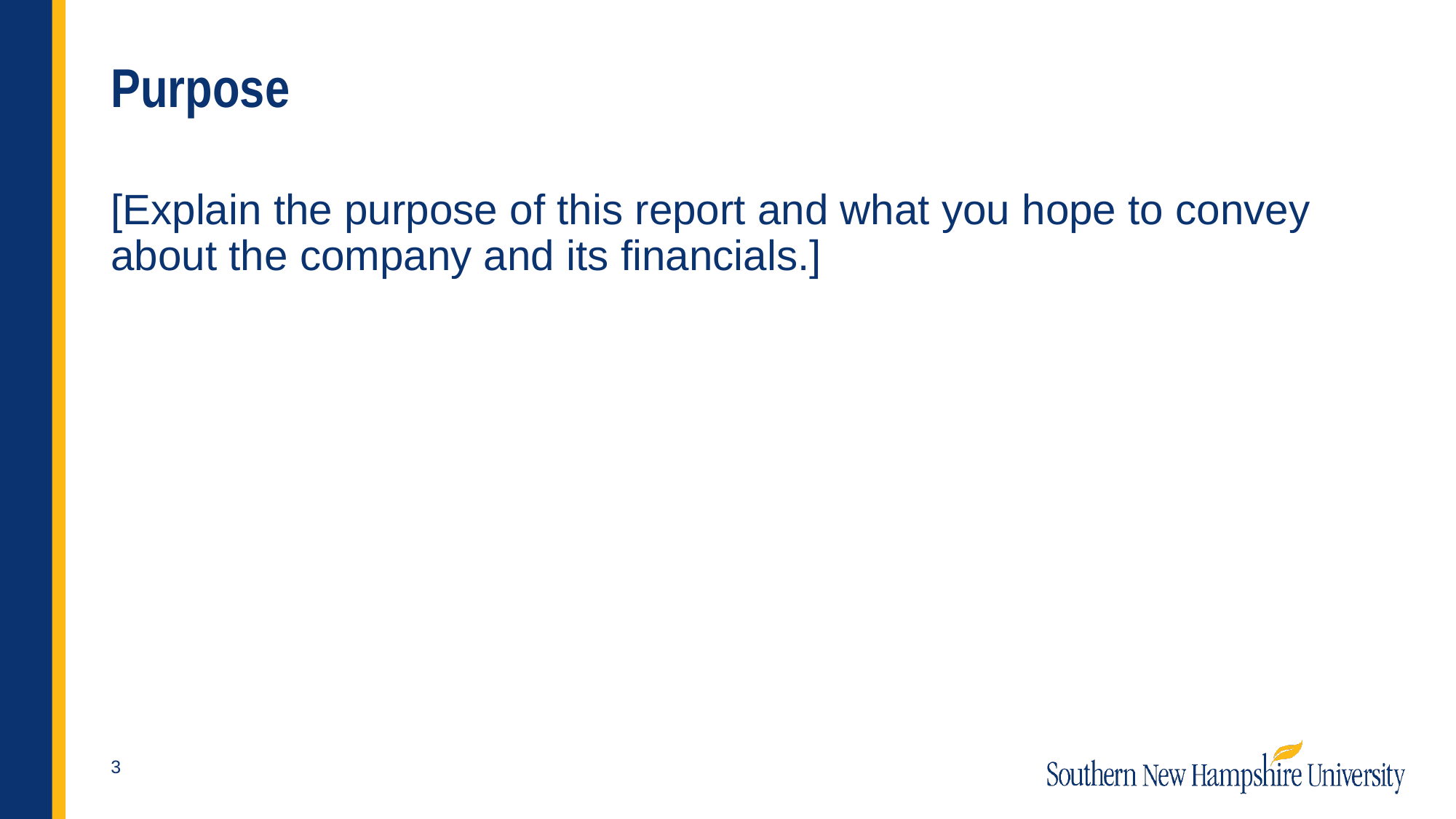

# Purpose
[Explain the purpose of this report and what you hope to convey about the company and its financials.]
3